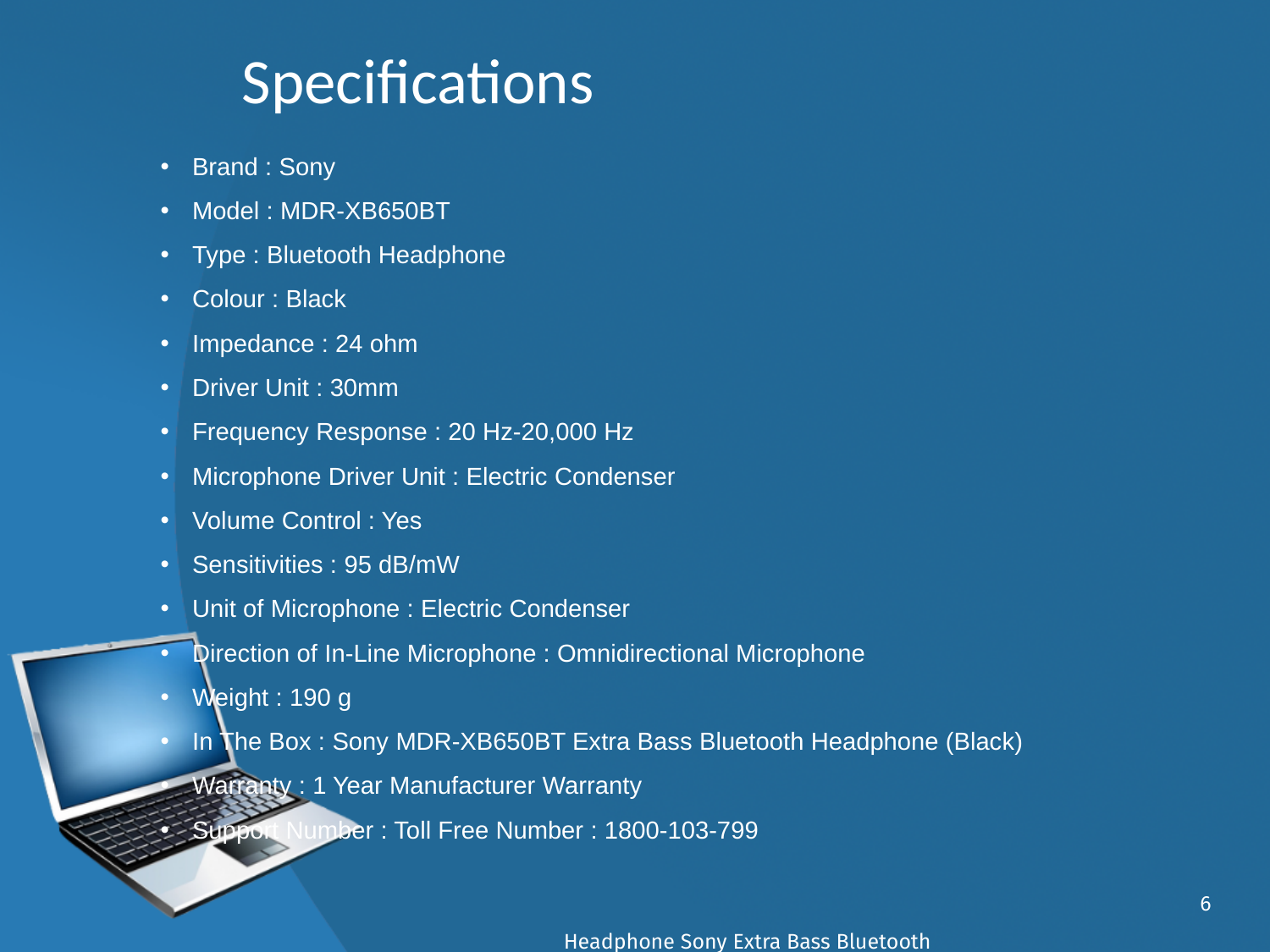

# Specifications
Brand : Sony
Model : MDR-XB650BT
Type : Bluetooth Headphone
Colour : Black
Impedance : 24 ohm
Driver Unit : 30mm
Frequency Response : 20 Hz-20,000 Hz
Microphone Driver Unit : Electric Condenser
Volume Control : Yes
Sensitivities : 95 dB/mW
Unit of Microphone : Electric Condenser
Direction of In-Line Microphone : Omnidirectional Microphone
Weight : 190 g
In The Box : Sony MDR-XB650BT Extra Bass Bluetooth Headphone (Black)
Warranty : 1 Year Manufacturer Warranty
Support Number : Toll Free Number : 1800-103-799

6
Headphone Sony Extra Bass Bluetooth